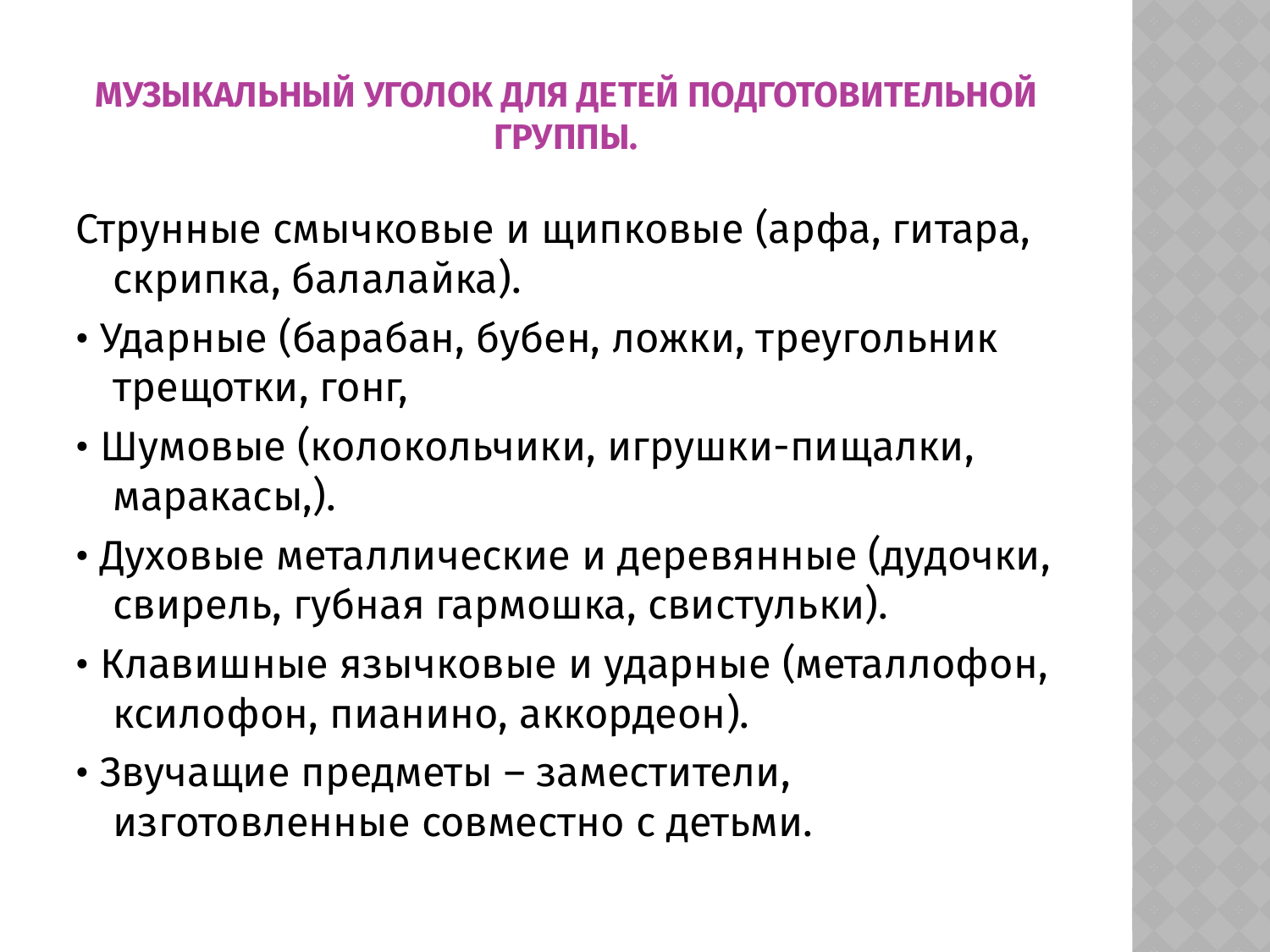

# Музыкальный уголок для детей подготовительной группы.
Струнные смычковые и щипковые (арфа, гитара, скрипка, балалайка).
• Ударные (барабан, бубен, ложки, треугольник трещотки, гонг,
• Шумовые (колокольчики, игрушки-пищалки, маракасы,).
• Духовые металлические и деревянные (дудочки, свирель, губная гармошка, свистульки).
• Клавишные язычковые и ударные (металлофон, ксилофон, пианино, аккордеон).
• Звучащие предметы – заместители, изготовленные совместно с детьми.